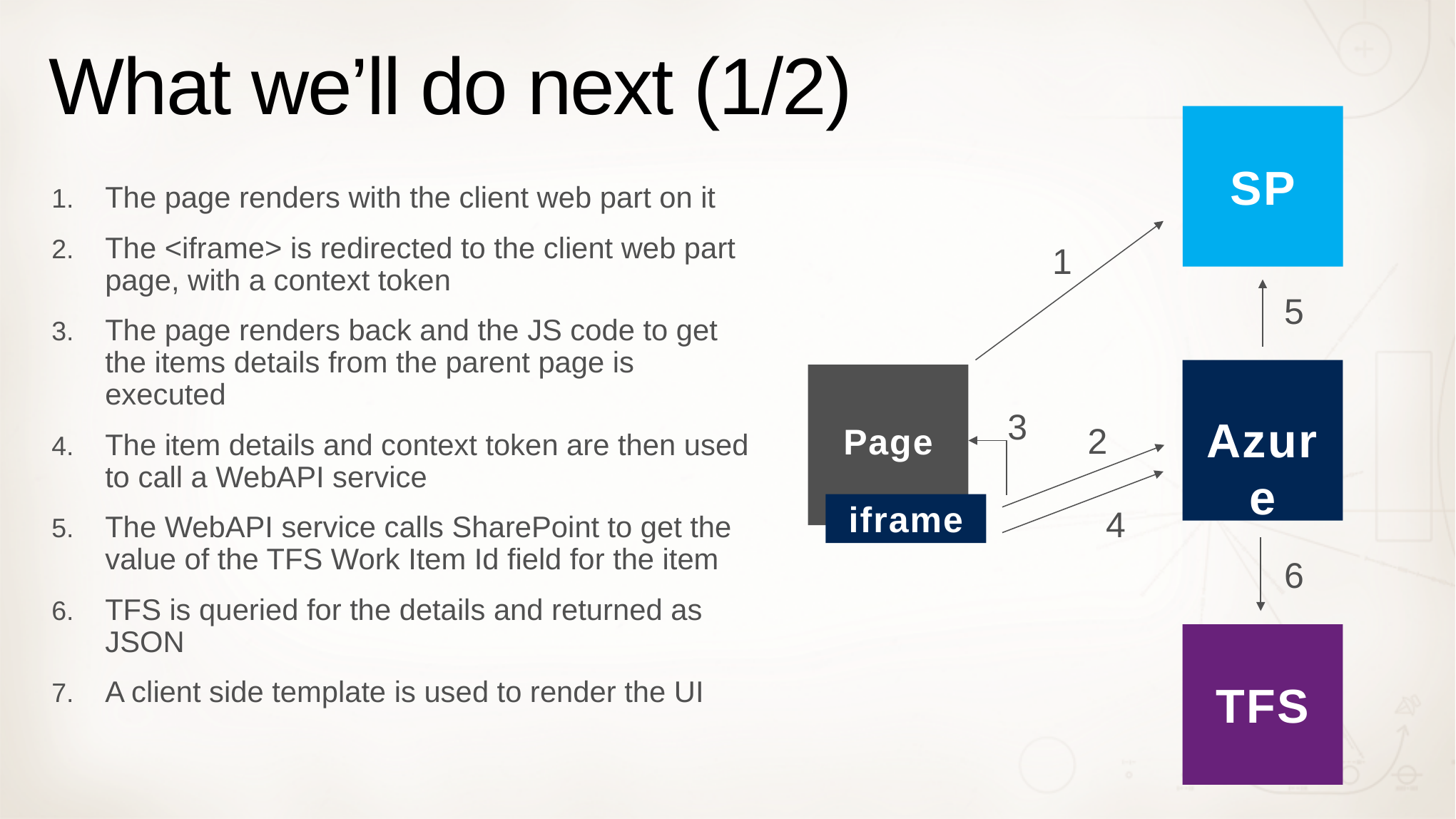

# What we’ll do next (1/2)

SP
The page renders with the client web part on it
The <iframe> is redirected to the client web part page, with a context token
The page renders back and the JS code to get the items details from the parent page is executed
The item details and context token are then used to call a WebAPI service
The WebAPI service calls SharePoint to get the value of the TFS Work Item Id field for the item
TFS is queried for the details and returned as JSON
A client side template is used to render the UI

1
5

3
Azure
2
Page
4
iframe

6

TFS